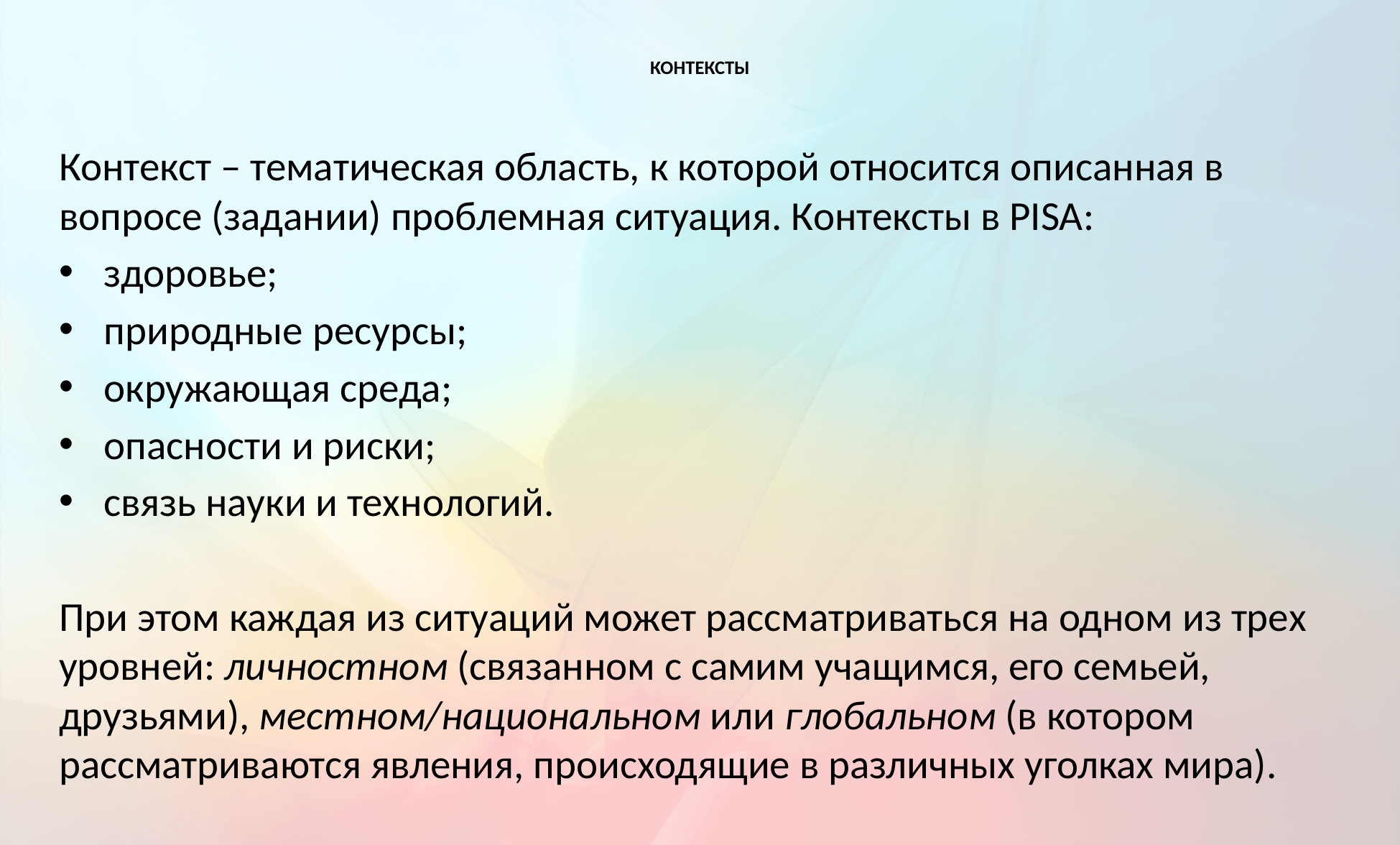

# КОНТЕКСТЫ
Контекст – тематическая область, к которой относится описанная в вопросе (задании) проблемная ситуация. Контексты в PISA:
здоровье;
природные ресурсы;
окружающая среда;
опасности и риски;
связь науки и технологий.

При этом каждая из ситуаций может рассматриваться на одном из трех уровней: личностном (связанном с самим учащимся, его семьей, друзьями), местном/национальном или глобальном (в котором рассматриваются явления, происходящие в различных уголках мира).